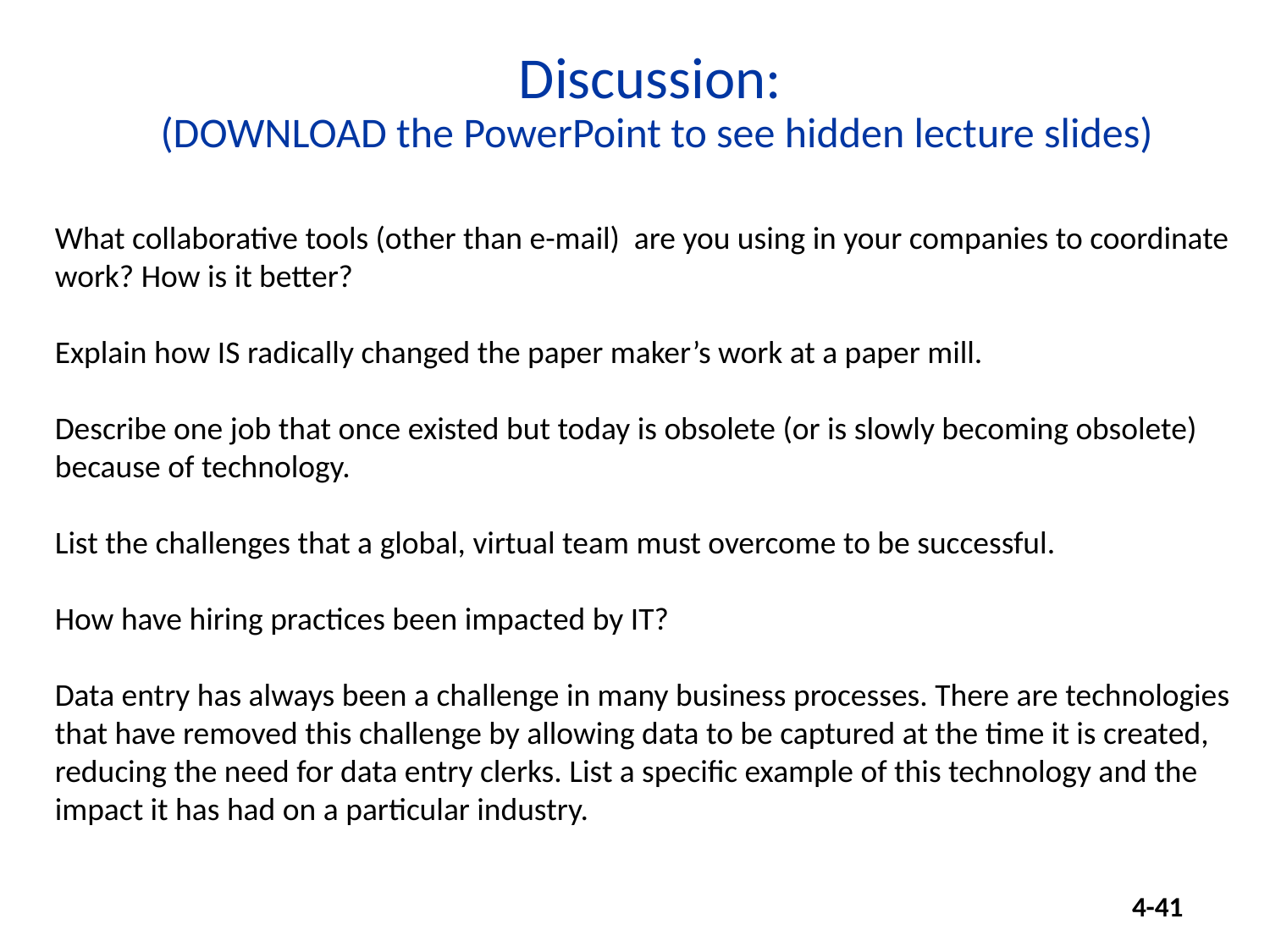

Discussion:
(DOWNLOAD the PowerPoint to see hidden lecture slides)
What collaborative tools (other than e-mail)  are you using in your companies to coordinate work? How is it better?

Explain how IS radically changed the paper maker’s work at a paper mill.

Describe one job that once existed but today is obsolete (or is slowly becoming obsolete) because of technology.

List the challenges that a global, virtual team must overcome to be successful.

How have hiring practices been impacted by IT?

Data entry has always been a challenge in many business processes. There are technologies that have removed this challenge by allowing data to be captured at the time it is created, reducing the need for data entry clerks. List a specific example of this technology and the impact it has had on a particular industry.